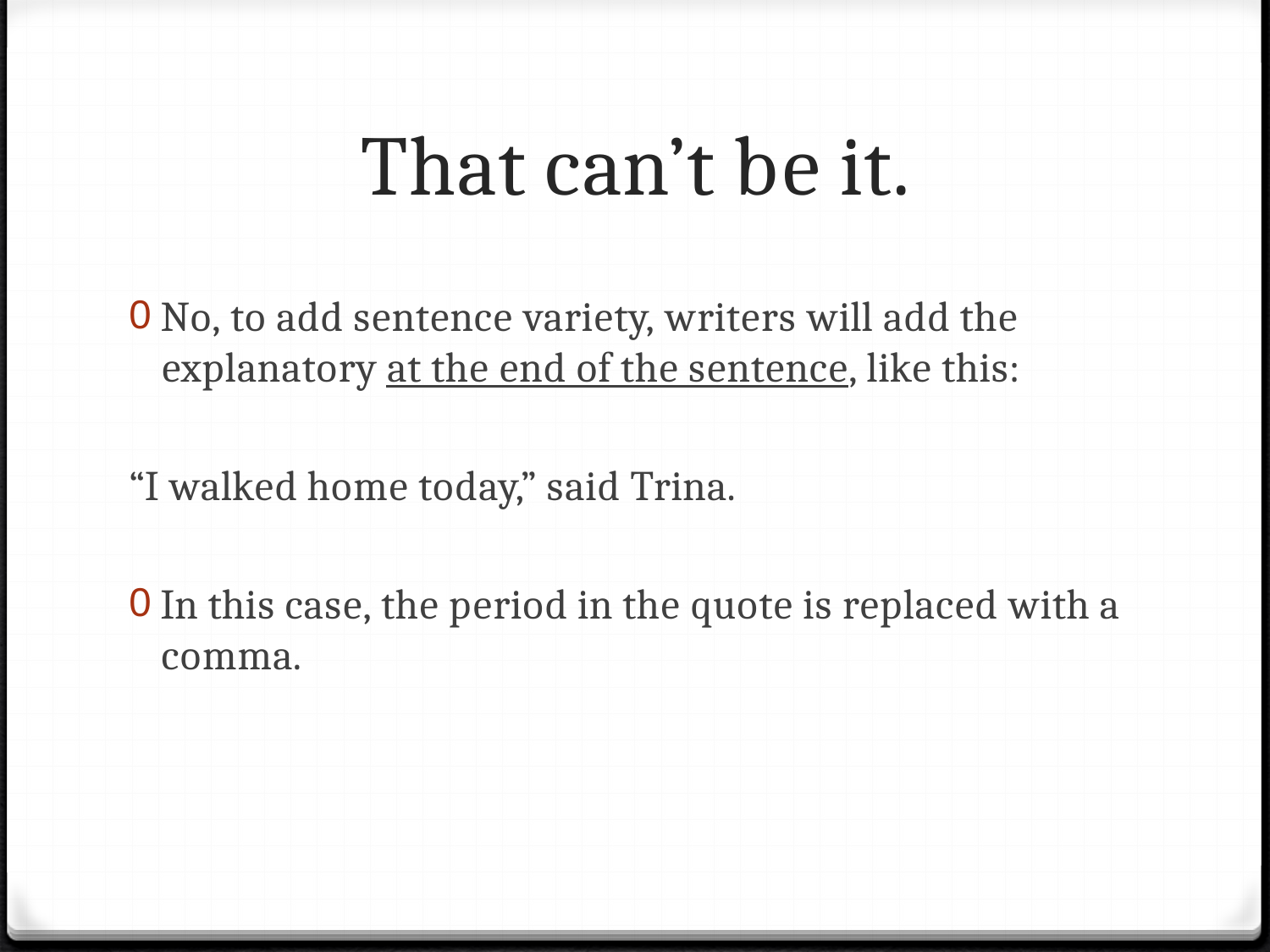

# That can’t be it.
No, to add sentence variety, writers will add the explanatory at the end of the sentence, like this:

“I walked home today,” said Trina.

In this case, the period in the quote is replaced with a comma.